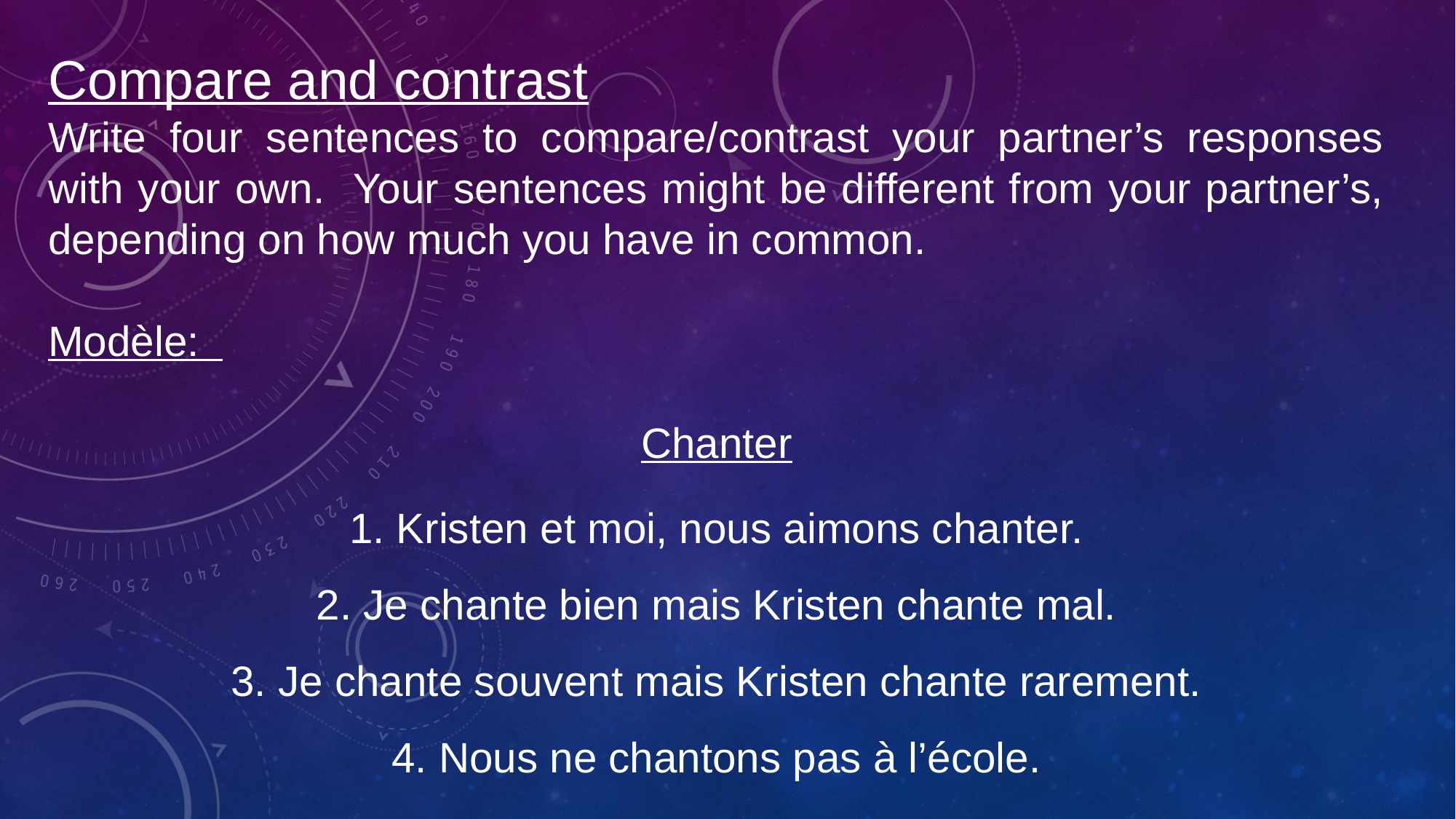

Compare and contrast
Write four sentences to compare/contrast your partner’s responses with your own.  Your sentences might be different from your partner’s, depending on how much you have in common.

Modèle:

Chanter

1. Kristen et moi, nous aimons chanter.
2. Je chante bien mais Kristen chante mal.
3. Je chante souvent mais Kristen chante rarement.
4. Nous ne chantons pas à l’école.